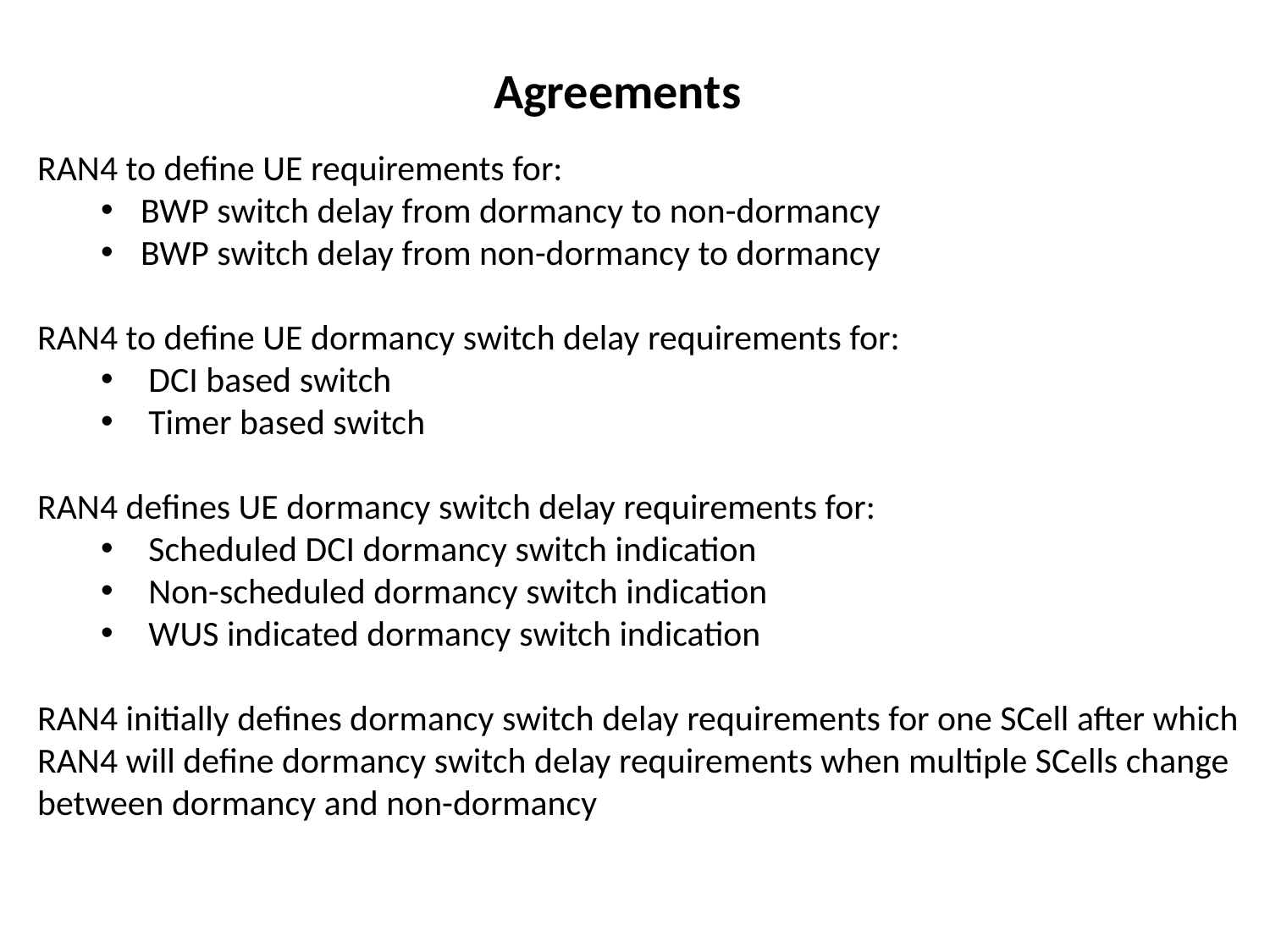

# Agreements
RAN4 to define UE requirements for:
BWP switch delay from dormancy to non-dormancy
BWP switch delay from non-dormancy to dormancy

RAN4 to define UE dormancy switch delay requirements for:
DCI based switch
Timer based switch

RAN4 defines UE dormancy switch delay requirements for:
Scheduled DCI dormancy switch indication
Non-scheduled dormancy switch indication
WUS indicated dormancy switch indication

RAN4 initially defines dormancy switch delay requirements for one SCell after which RAN4 will define dormancy switch delay requirements when multiple SCells change between dormancy and non-dormancy